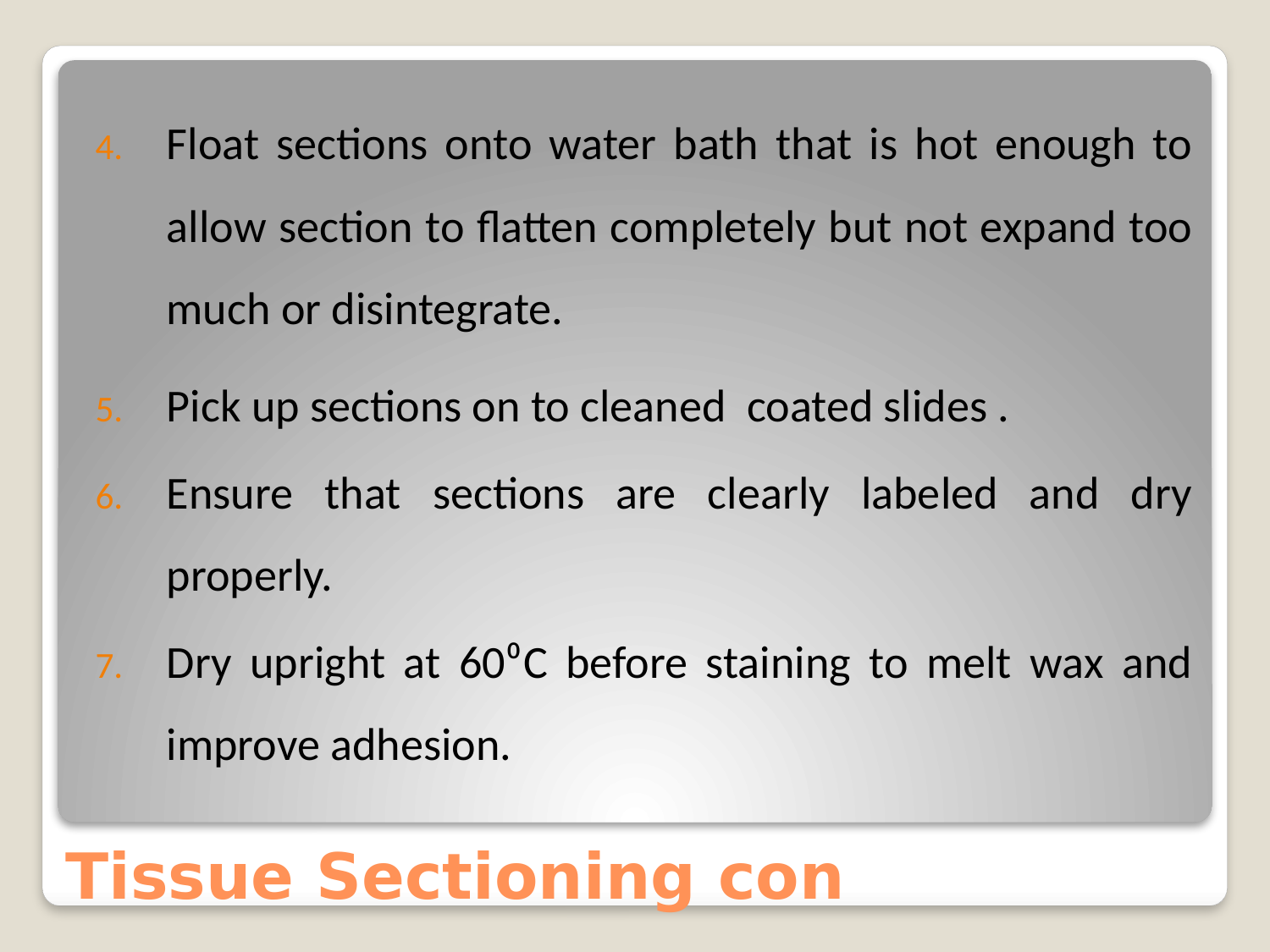

Float sections onto water bath that is hot enough to allow section to flatten completely but not expand too much or disintegrate.
Pick up sections on to cleaned  coated slides .
Ensure that sections are clearly labeled and dry properly.
Dry upright at 60⁰C before staining to melt wax and improve adhesion.

# Tissue Sectioning con